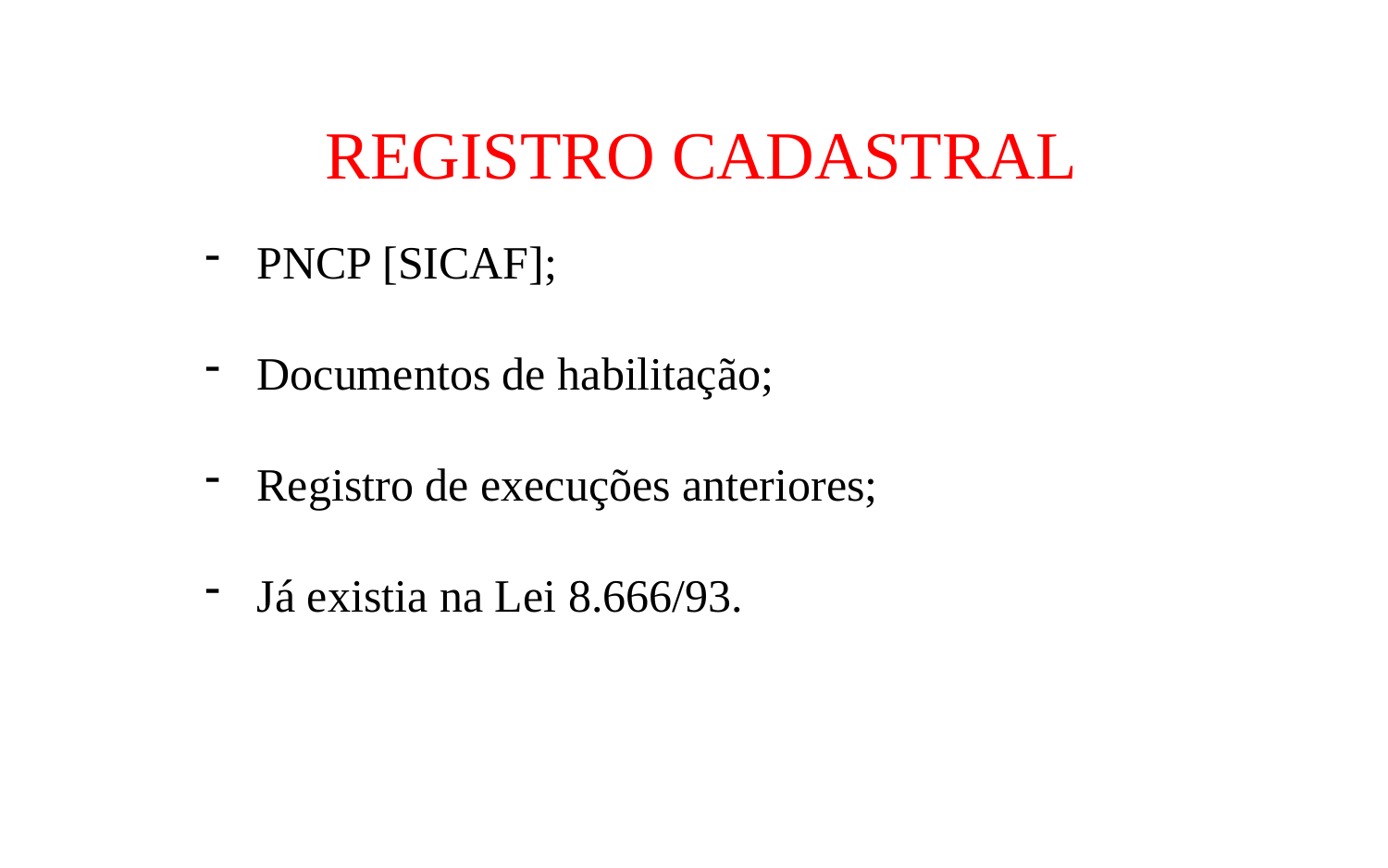

REGISTRO CADASTRAL
PNCP [SICAF];

Documentos de habilitação;

Registro de execuções anteriores;

Já existia na Lei 8.666/93.